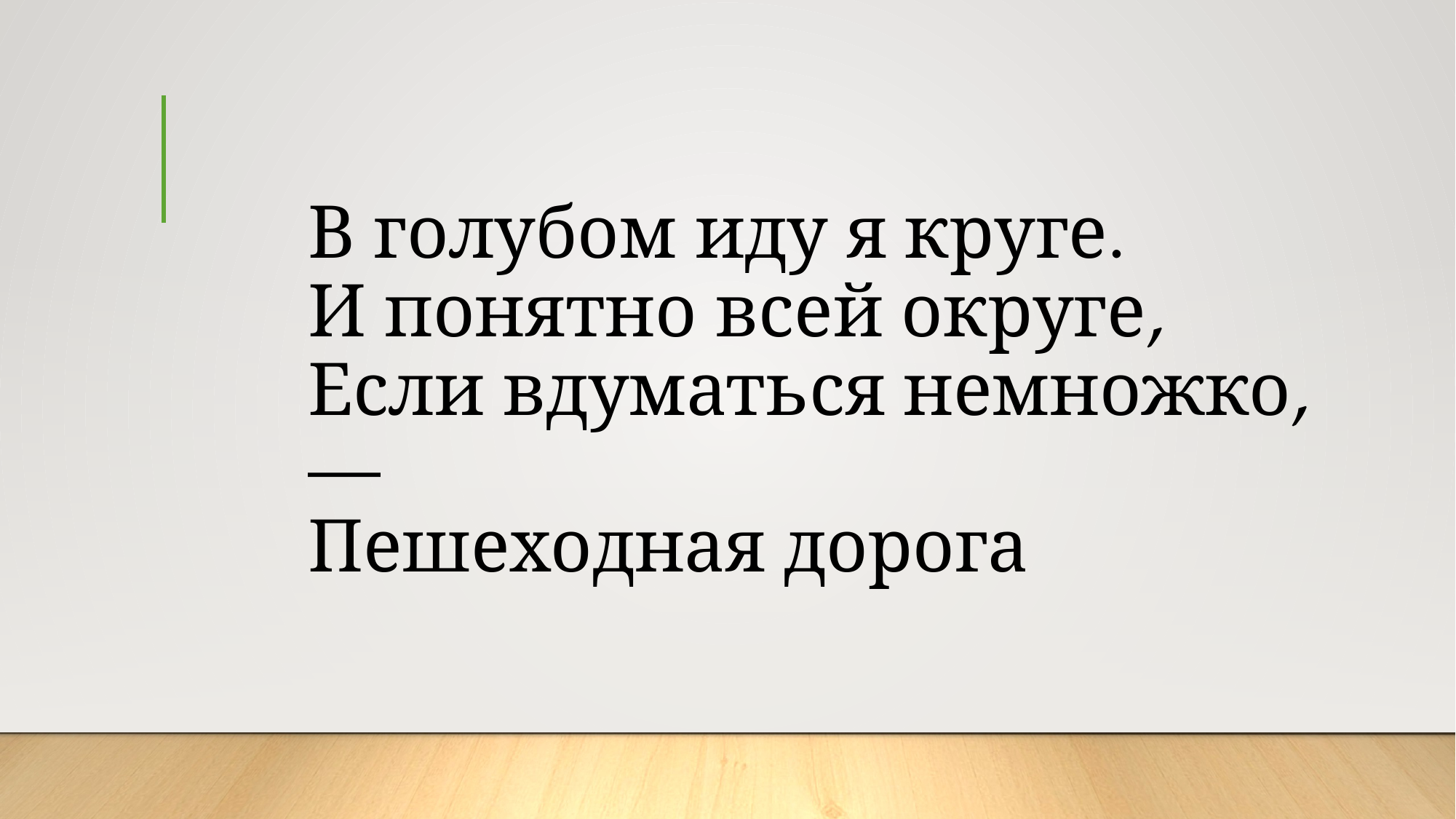

# В голубом иду я круге. И понятно всей округе, Если вдуматься немножко, — Пешеходная дорога